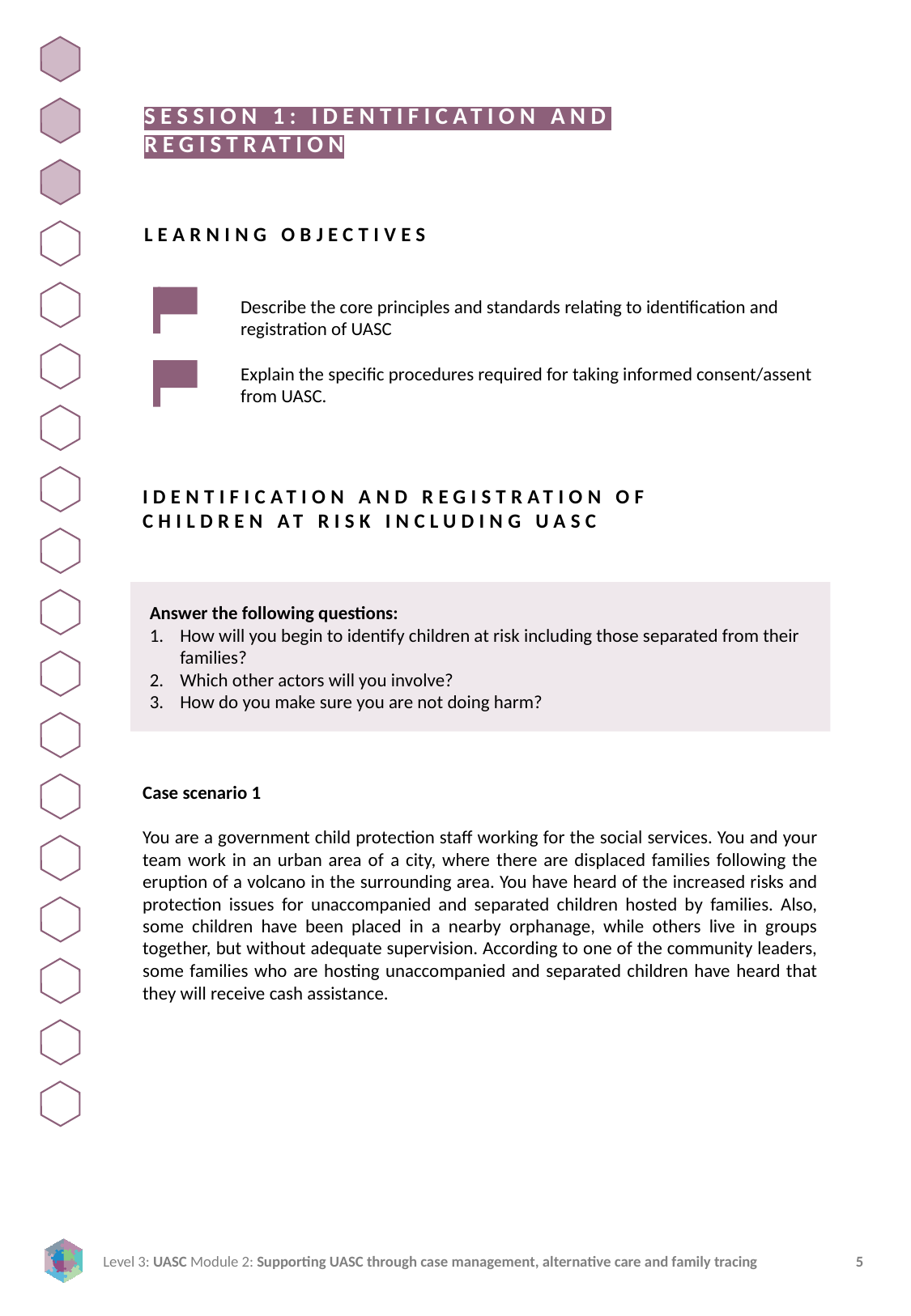

SESSION 1: IDENTIFICATION AND REGISTRATION

LEARNING OBJECTIVES

Describe the core principles and standards relating to identification and registration of UASC

Explain the specific procedures required for taking informed consent/assent from UASC.

IDENTIFICATION AND REGISTRATION OF CHILDREN AT RISK INCLUDING UASC

Answer the following questions:
How will you begin to identify children at risk including those separated from their families?
Which other actors will you involve?
How do you make sure you are not doing harm?

Case scenario 1

You are a government child protection staff working for the social services. You and your team work in an urban area of ​​a city, where there are displaced families following the eruption of a volcano in the surrounding area. You have heard of the increased risks and protection issues for unaccompanied and separated children hosted by families. Also, some children have been placed in a nearby orphanage, while others live in groups together, but without adequate supervision. According to one of the community leaders, some families who are hosting unaccompanied and separated children have heard that they will receive cash assistance.